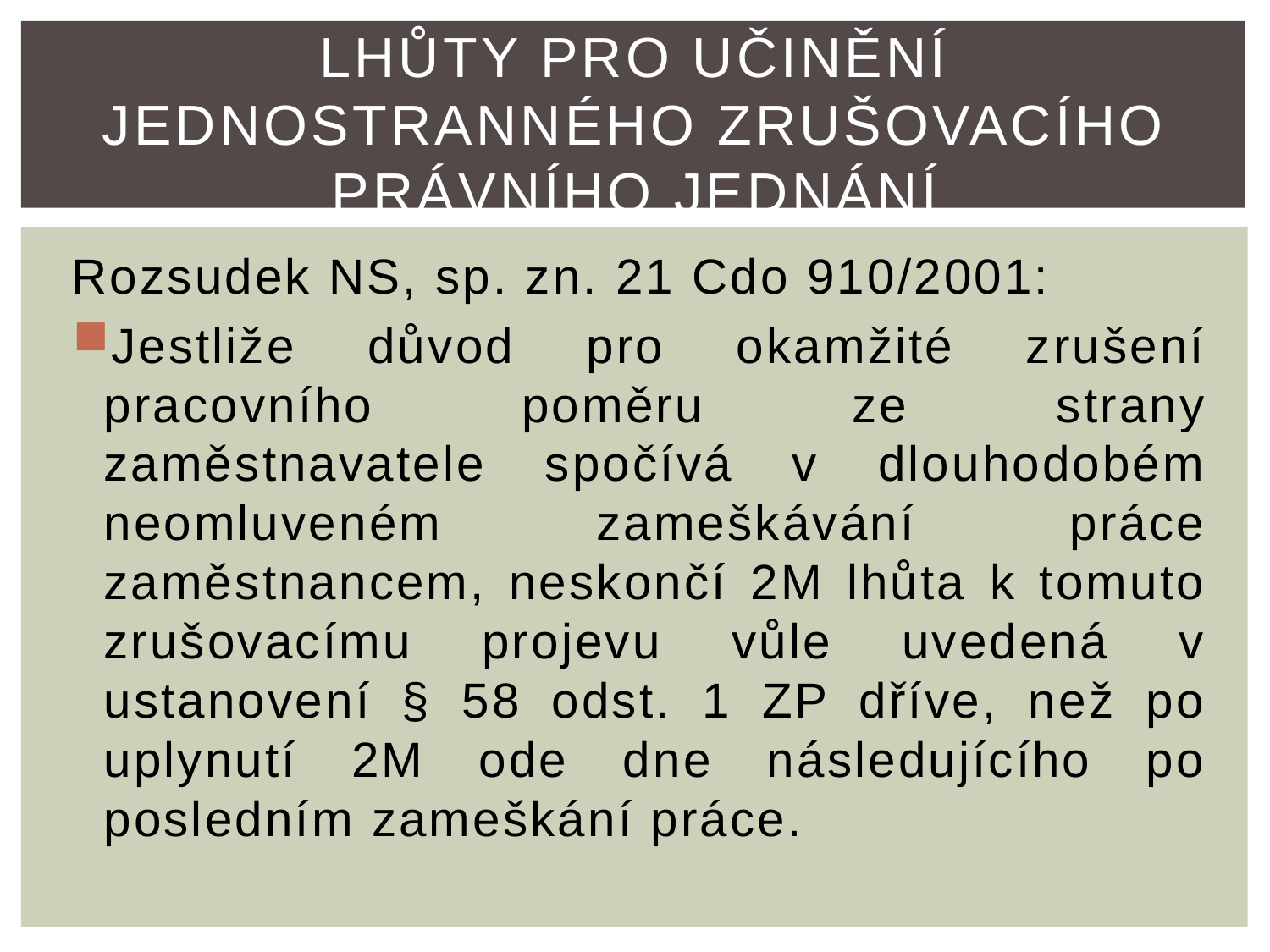

# Lhůty pro učinění jednostranného zrušovacího právního jednání
Rozsudek NS, sp. zn. 21 Cdo 910/2001:
Jestliže důvod pro okamžité zrušení pracovního poměru ze strany zaměstnavatele spočívá v dlouhodobém neomluveném zameškávání práce zaměstnancem, neskončí 2M lhůta k tomuto zrušovacímu projevu vůle uvedená v ustanovení § 58 odst. 1 ZP dříve, než po uplynutí 2M ode dne následujícího po posledním zameškání práce.